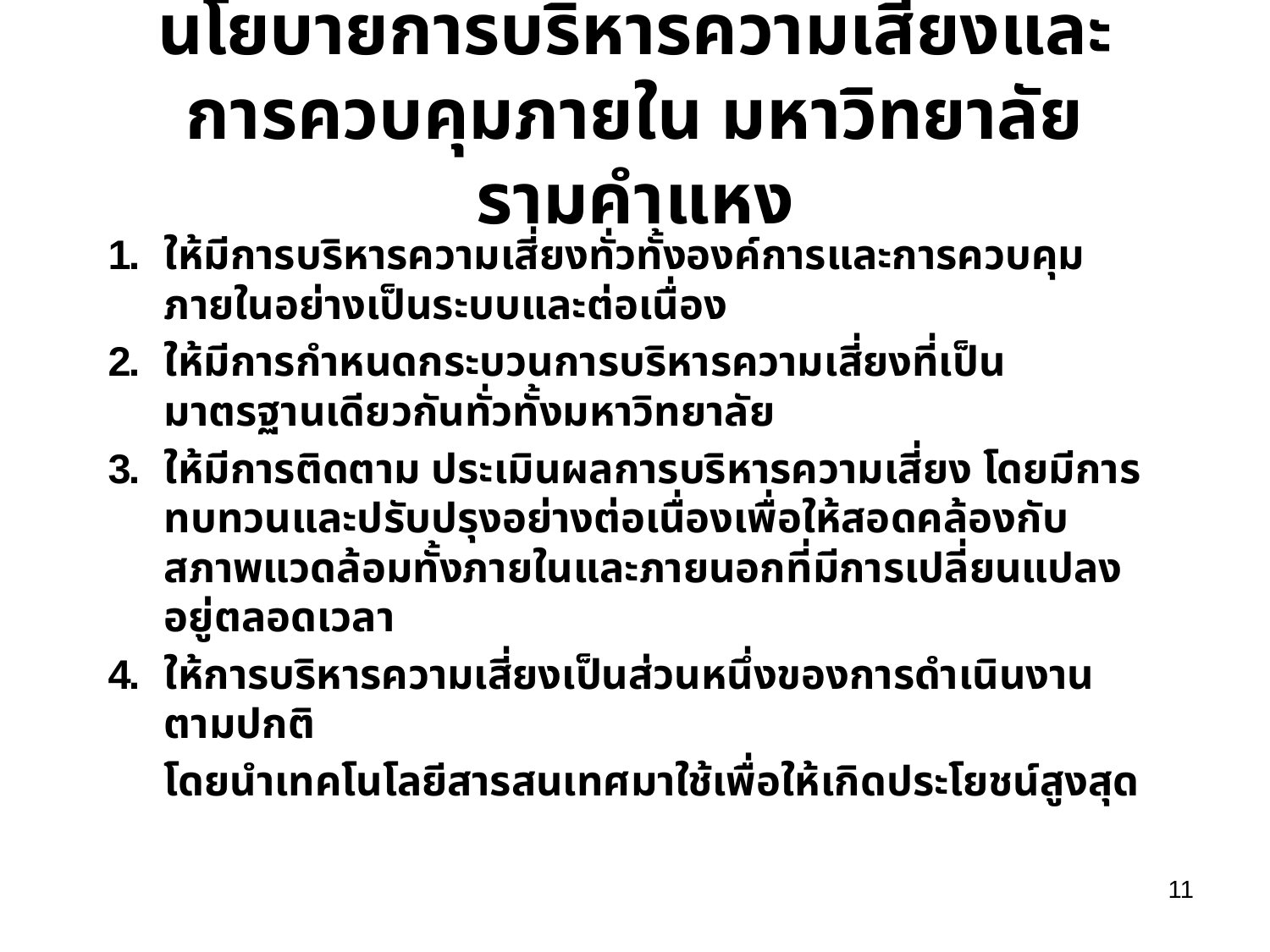

# นโยบายการบริหารความเสี่ยงและ การควบคุมภายใน มหาวิทยาลัยรามคำแหง
ให้มีการบริหารความเสี่ยงทั่วทั้งองค์การและการควบคุมภายในอย่างเป็นระบบและต่อเนื่อง
ให้มีการกำหนดกระบวนการบริหารความเสี่ยงที่เป็นมาตรฐานเดียวกันทั่วทั้งมหาวิทยาลัย
ให้มีการติดตาม ประเมินผลการบริหารความเสี่ยง โดยมีการทบทวนและปรับปรุงอย่างต่อเนื่องเพื่อให้สอดคล้องกับสภาพแวดล้อมทั้งภายในและภายนอกที่มีการเปลี่ยนแปลงอยู่ตลอดเวลา
ให้การบริหารความเสี่ยงเป็นส่วนหนึ่งของการดำเนินงานตามปกติ
	โดยนำเทคโนโลยีสารสนเทศมาใช้เพื่อให้เกิดประโยชน์สูงสุด
11